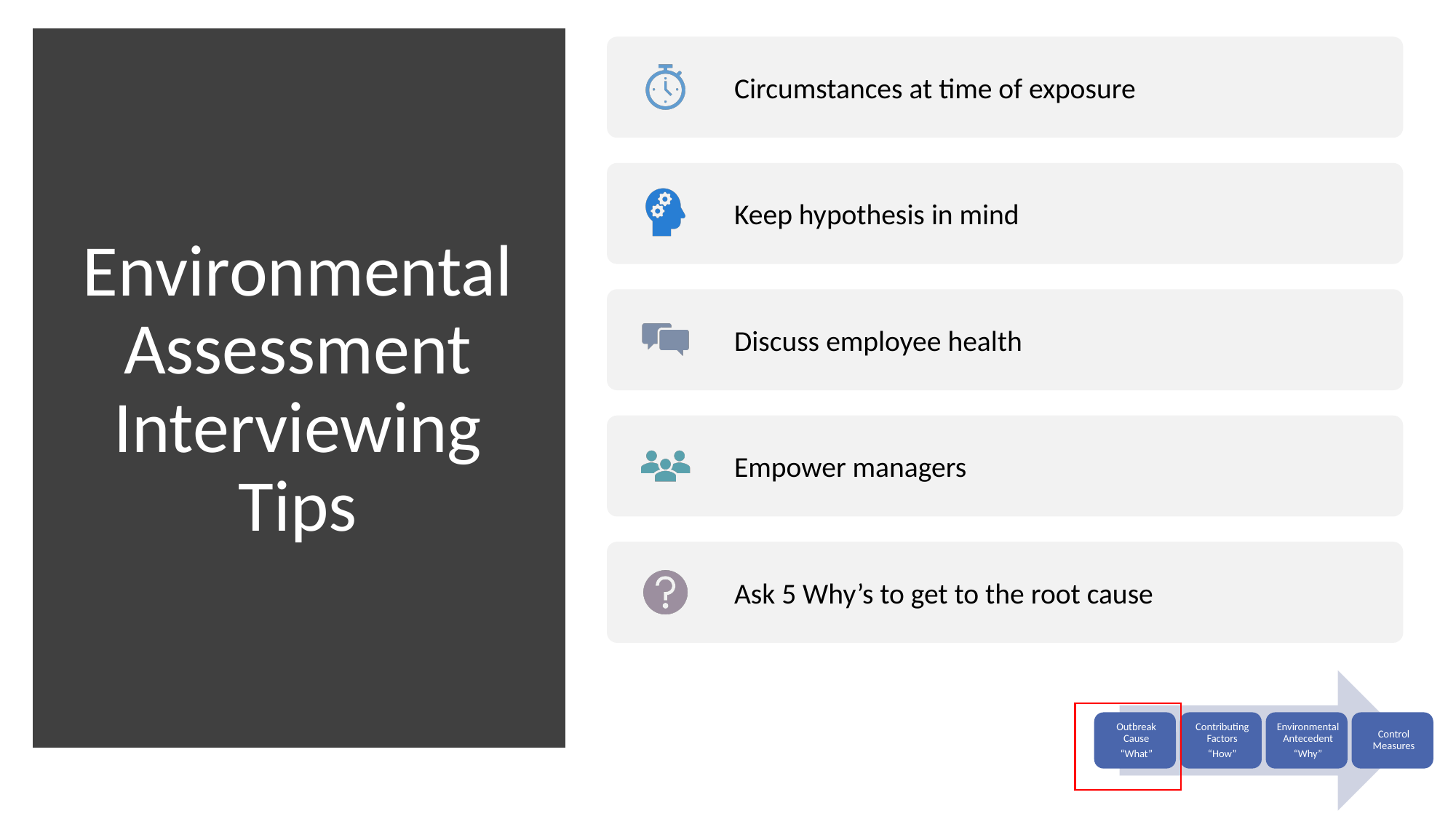

Circumstances at time of exposure
Keep hypothesis in mind
Discuss employee health
Empower managers
Ask 5 Why’s to get to the root cause
# Environmental Assessment Interviewing Tips
Outbreak Cause
“What”
Contributing Factors
“How”
Environmental Antecedent
“Why”
Control Measures